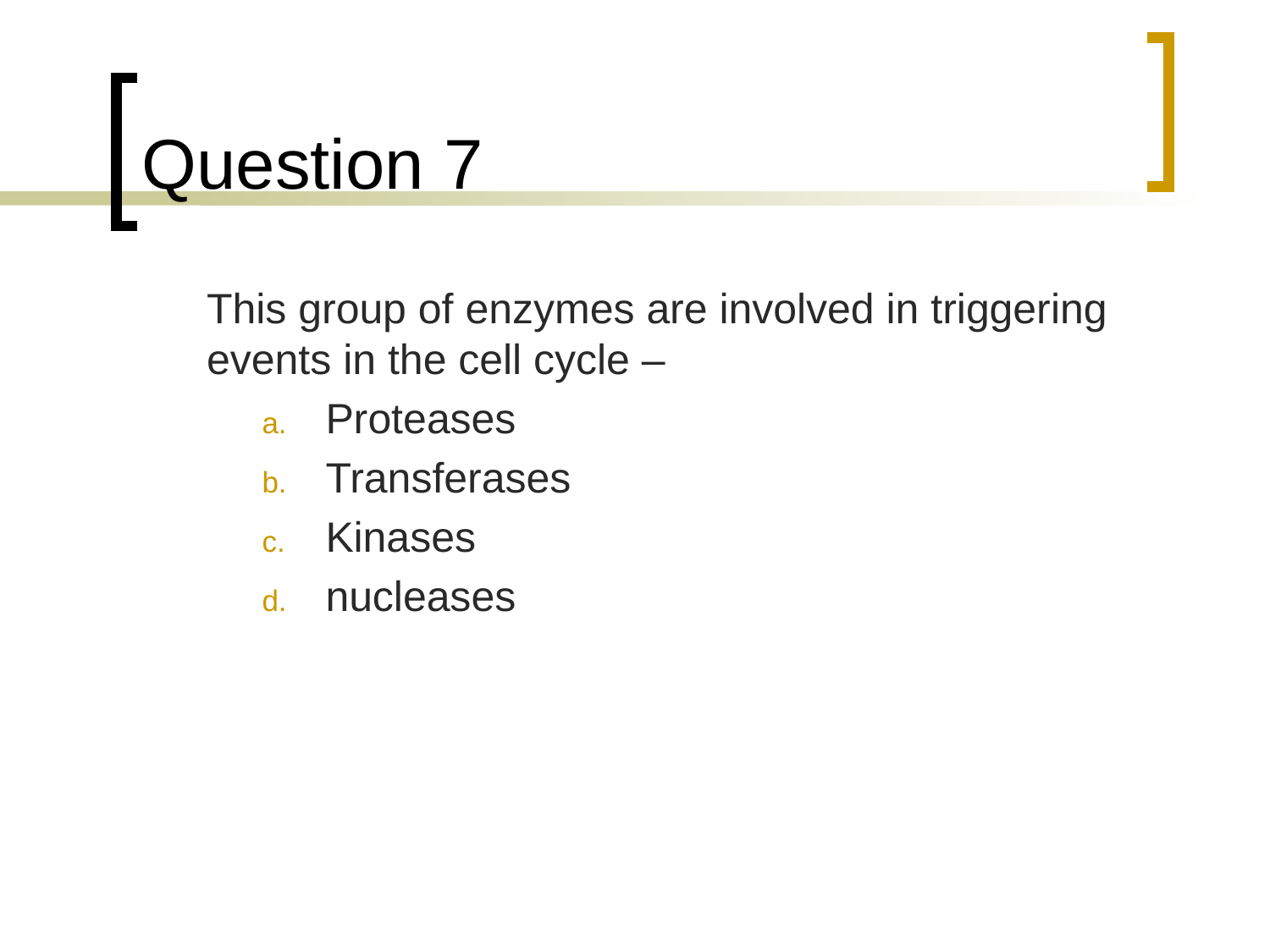

# Question 7
	This group of enzymes are involved in triggering events in the cell cycle –
Proteases
Transferases
Kinases
nucleases